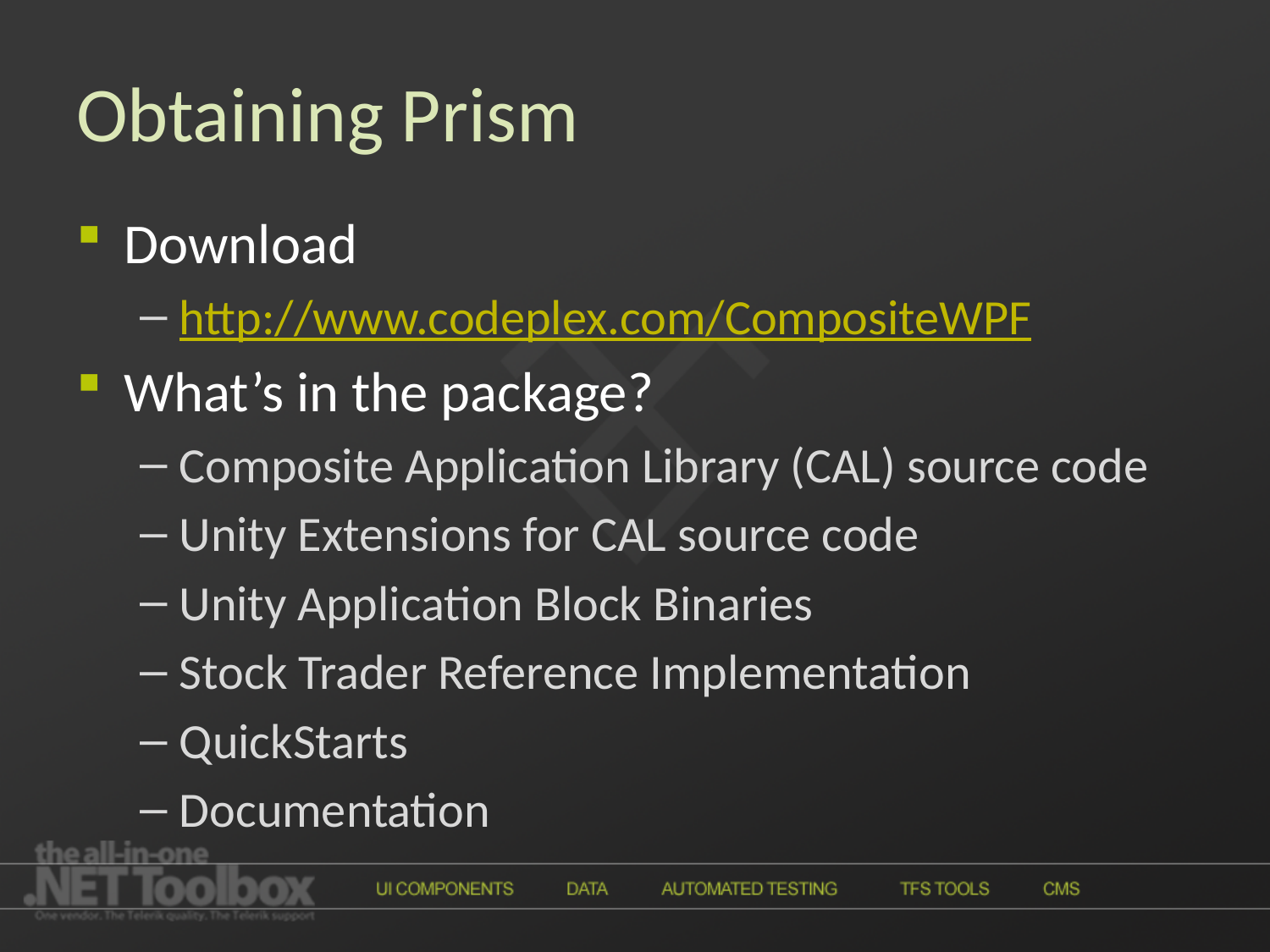

# Obtaining Prism
Download
http://www.codeplex.com/CompositeWPF
What’s in the package?
Composite Application Library (CAL) source code
Unity Extensions for CAL source code
Unity Application Block Binaries
Stock Trader Reference Implementation
QuickStarts
Documentation